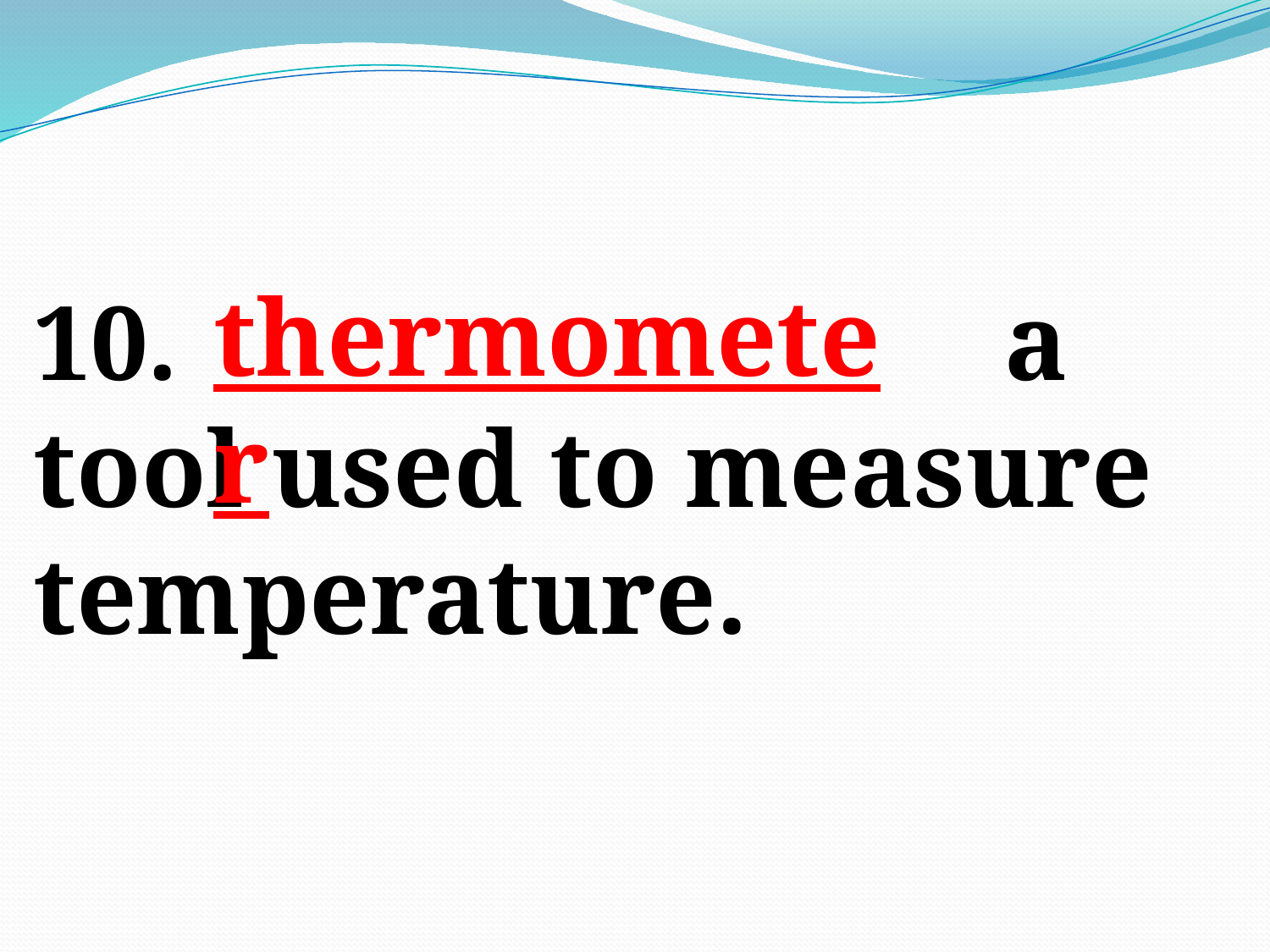

#
thermometer
10.                               a tool used to measure temperature.